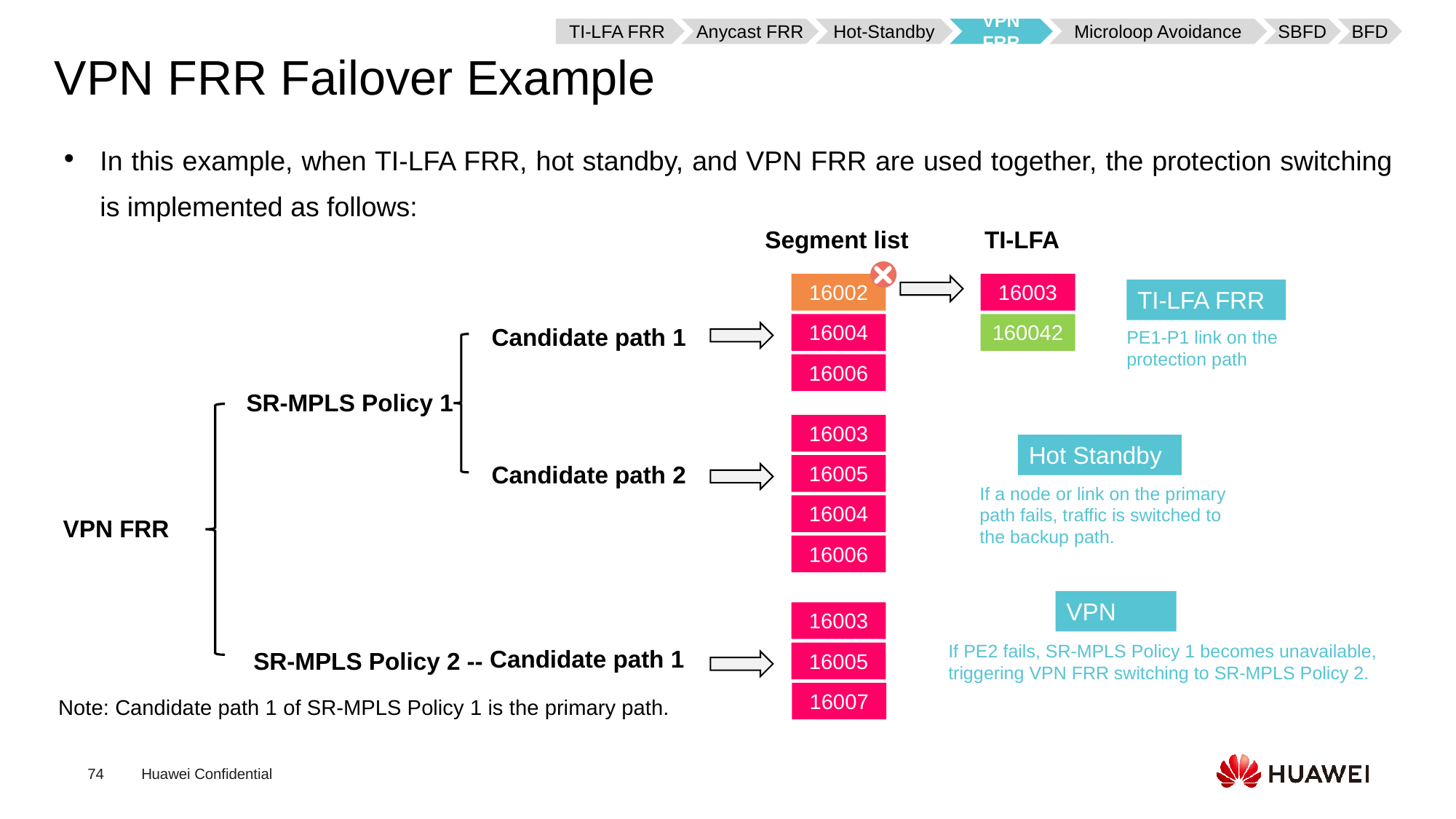

TI-LFA FRR
Anycast FRR
Hot-Standby
VPN FRR
Microloop Avoidance
SBFD
BFD
# VPN FRR Failover Example
In this example, when TI-LFA FRR, hot standby, and VPN FRR are used together, the protection switching is implemented as follows:

Segment list
TI-LFA

16002
16003

TI-LFA FRR
16004
160042
Candidate path 1
PE1-P1 link on the protection path

16006
SR-MPLS Policy 1

16003
Hot Standby
Candidate path 2
16005

If a node or link on the primary path fails, traffic is switched to the backup path.
16004
VPN FRR
16006
VPN FRR
16003
If PE2 fails, SR-MPLS Policy 1 becomes unavailable, triggering VPN FRR switching to SR-MPLS Policy 2.
Candidate path 1
SR-MPLS Policy 2 --
16005

16007
Note: Candidate path 1 of SR-MPLS Policy 1 is the primary path.